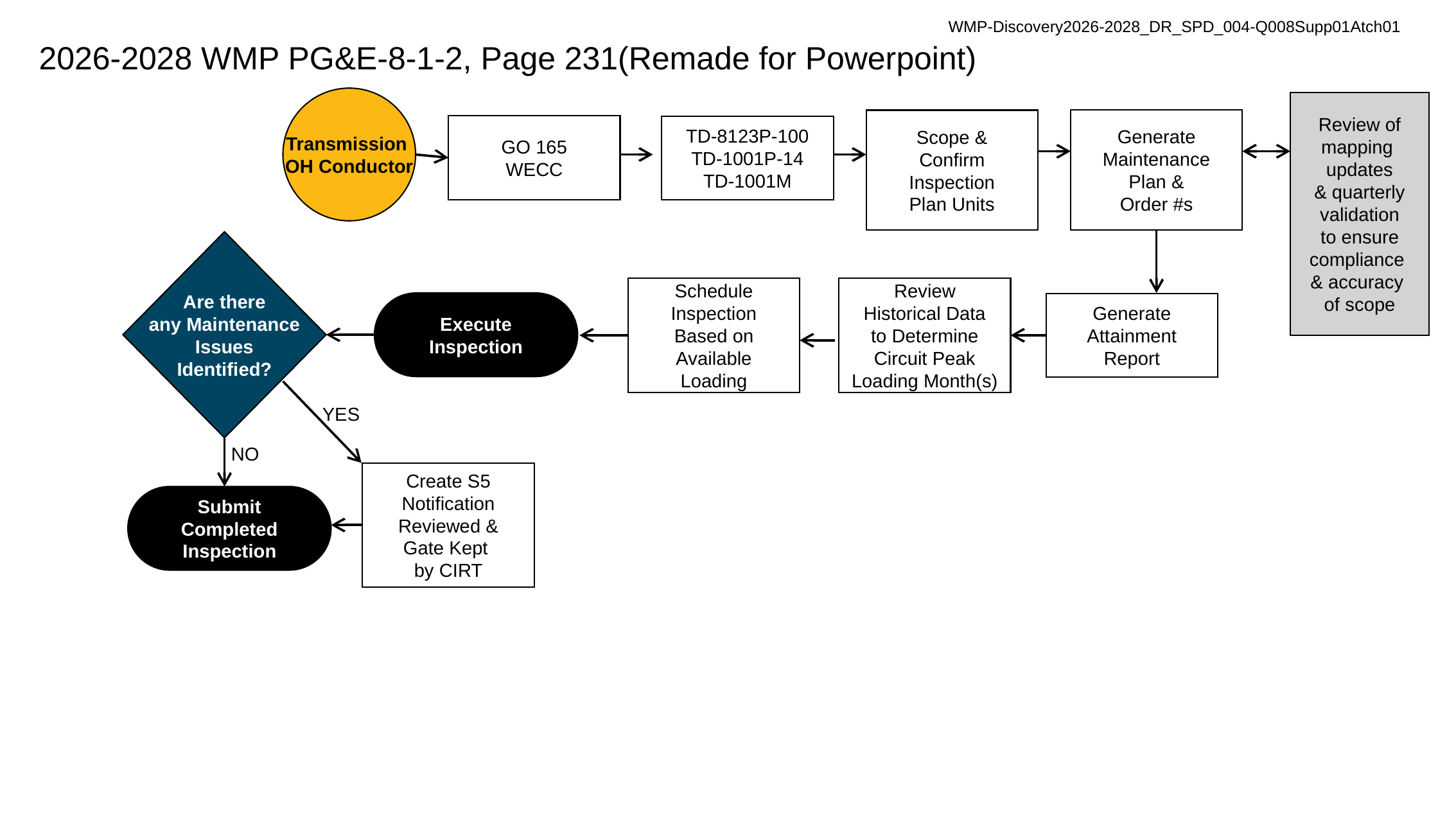

WMP-Discovery2026-2028_DR_SPD_004-Q008Supp01Atch01
# 2026-2028 WMP PG&E-8-1-2, Page 231(Remade for Powerpoint)
Transmission
OH Conductor
Review of
mapping
updates
& quarterly
validation
to ensure
compliance
& accuracy
of scope
Generate
Maintenance
Plan &
Order #s
Scope &
Confirm
Inspection
Plan Units
GO 165
WECC
TD-8123P-100
TD-1001P-14
TD-1001M
Are there
any Maintenance
Issues
Identified?
Schedule
Inspection
Based on
Available
Loading
Review
Historical Data
to Determine
Circuit Peak
Loading Month(s)
Execute
Inspection
Generate
Attainment
Report
YES
NO
Create S5
Notification
Reviewed &
Gate Kept
by CIRT
Submit
Completed
Inspection